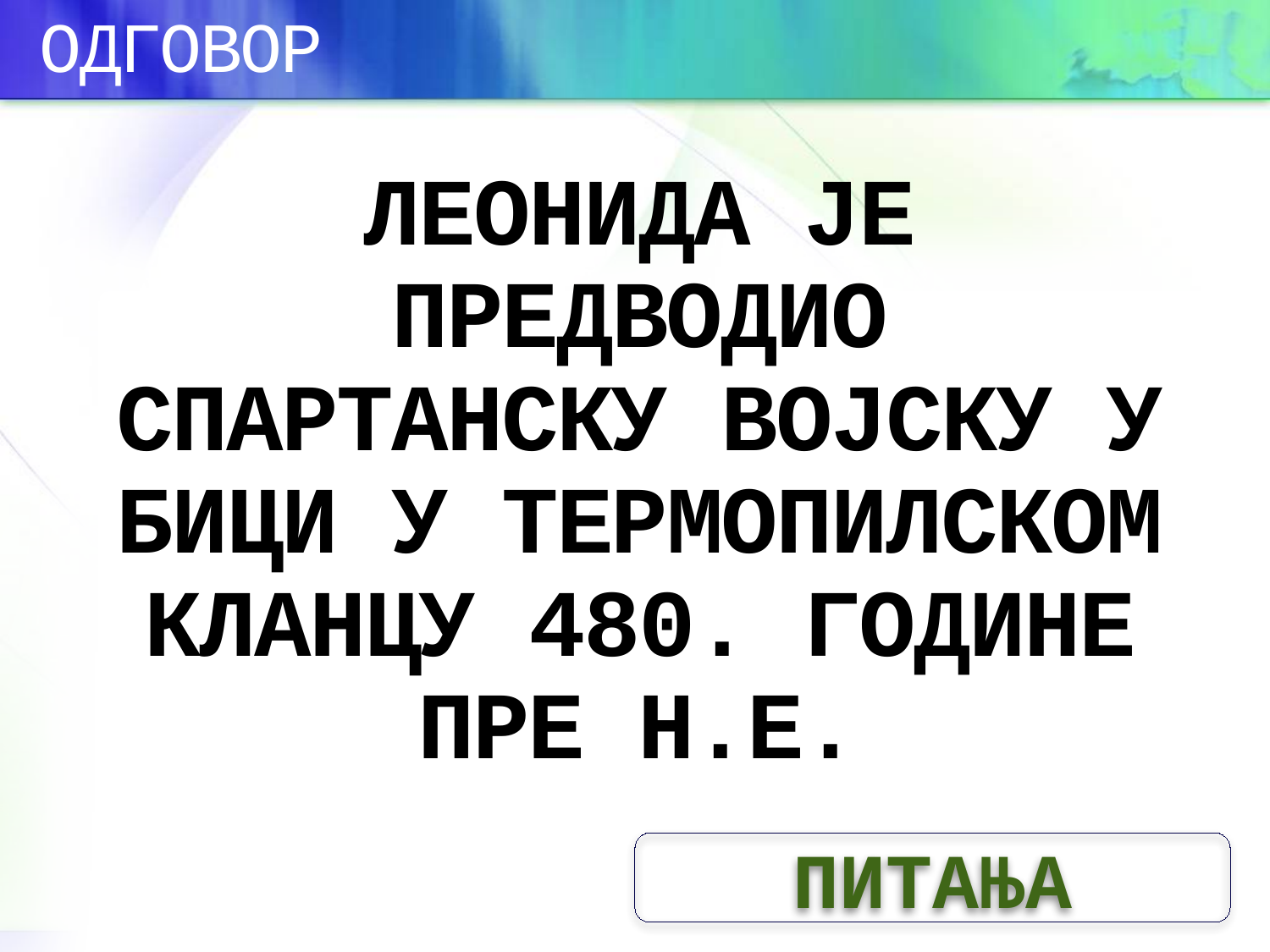

ОДГОВОР
# ЛЕОНИДА ЈЕ ПРЕДВОДИО СПАРТАНСКУ ВОЈСКУ У БИЦИ У ТЕРМОПИЛСКОМ КЛАНЦУ 480. ГОДИНЕ ПРЕ Н.Е.
ПИТАЊА